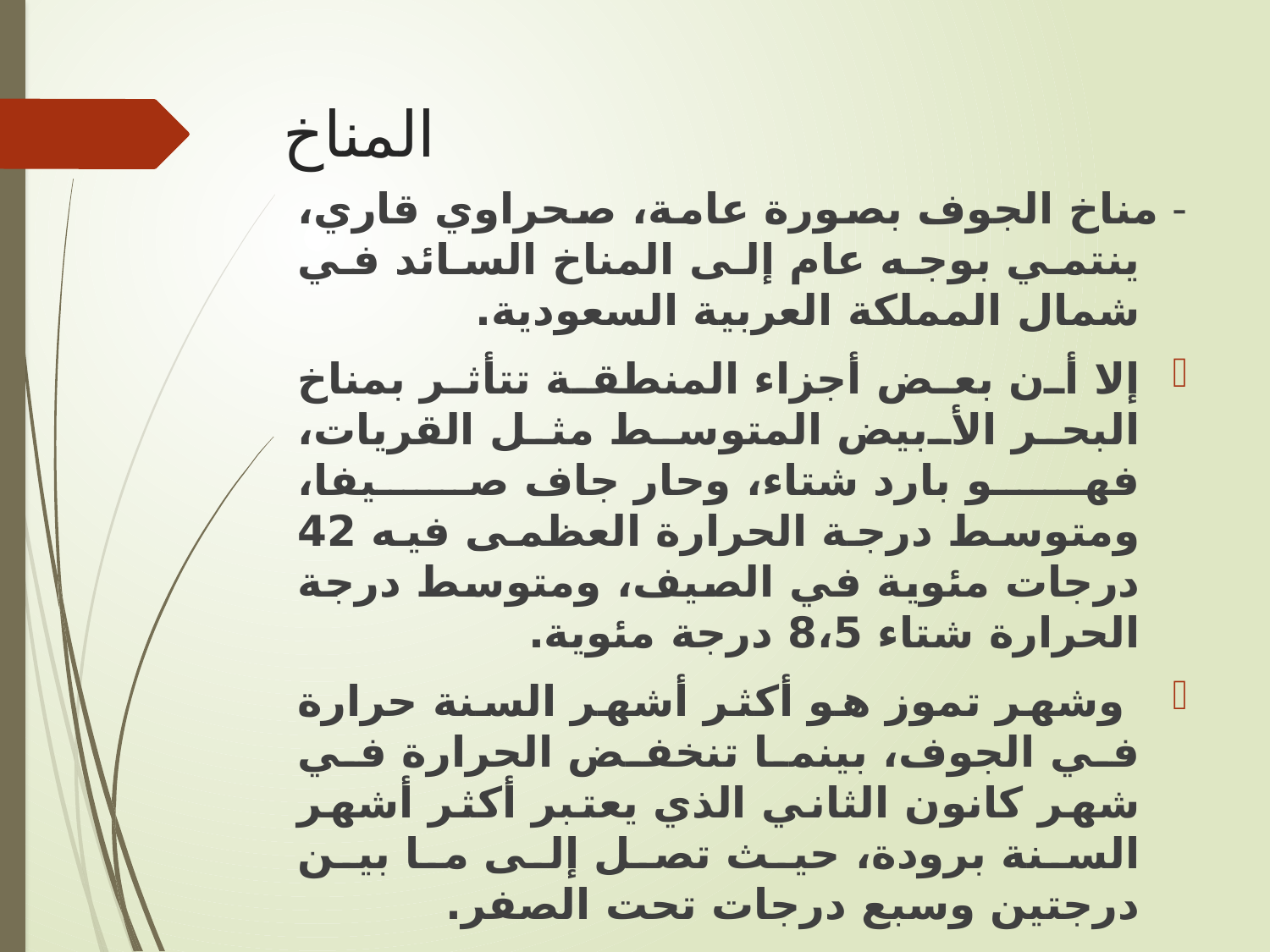

# المناخ
- مناخ الجوف بصورة عامة، صحراوي قاري، ينتمي بوجه عام إلى المناخ السائد في شمال المملكة العربية السعودية.
إلا أن بعض أجزاء المنطقة تتأثر بمناخ البحر الأبيض المتوسط مثل القريات، فهو بارد شتاء، وحار جاف صيفا، ومتوسط درجة الحرارة العظمى فيه 42 درجات مئوية في الصيف، ومتوسط درجة الحرارة شتاء 8،5 درجة مئوية.
 وشهر تموز هو أكثر أشهر السنة حرارة في الجوف، بينما تنخفض الحرارة في شهر كانون الثاني الذي يعتبر أكثر أشهر السنة برودة، حيث تصل إلى ما بين درجتين وسبع درجات تحت الصفر.
 ويصل متوسط سقوط المطر إلى 200 ميليمتر تقريبا.
 وبالنسبة للرطوبة فهي نسبية في الشتاء وتكون جافة صيفاً لبعد المنطقة عن البحر ولتغير اتجاهات الرياح.